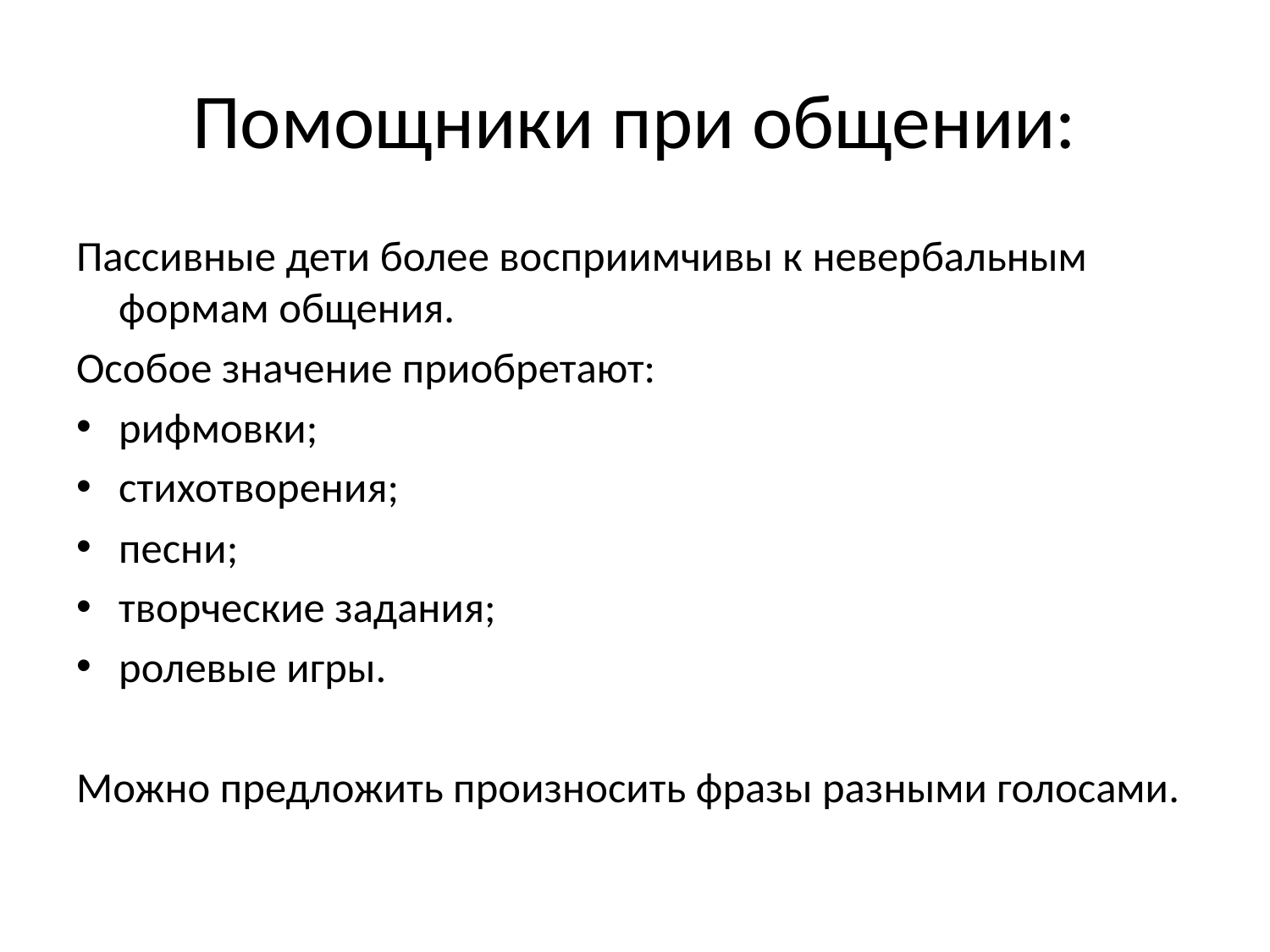

# Помощники при общении:
Пассивные дети более восприимчивы к невербальным формам общения.
Особое значение приобретают:
рифмовки;
стихотворения;
песни;
творческие задания;
ролевые игры.

Можно предложить произносить фразы разными голосами.